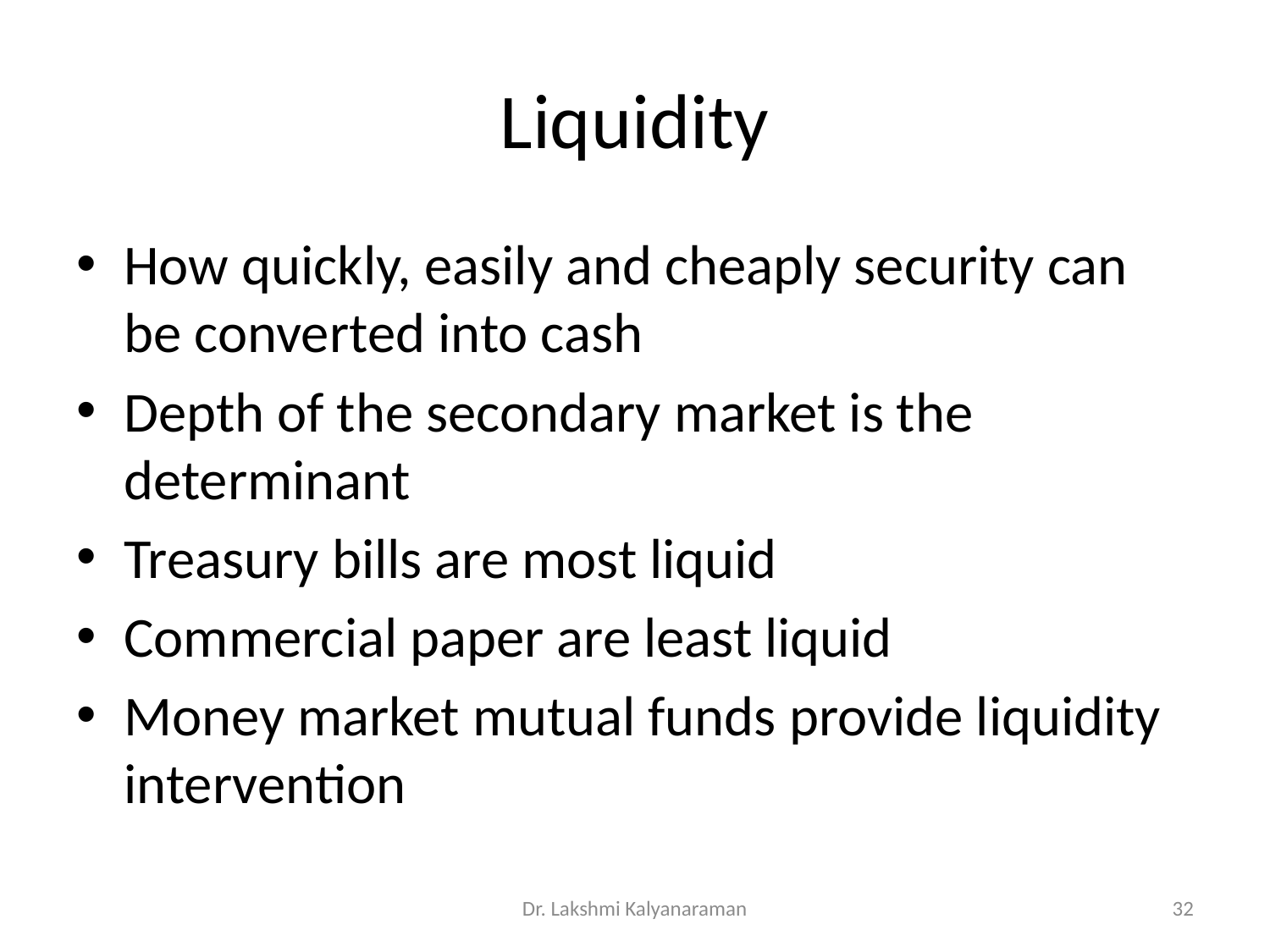

# Liquidity
How quickly, easily and cheaply security can be converted into cash
Depth of the secondary market is the determinant
Treasury bills are most liquid
Commercial paper are least liquid
Money market mutual funds provide liquidity intervention
Dr. Lakshmi Kalyanaraman
32